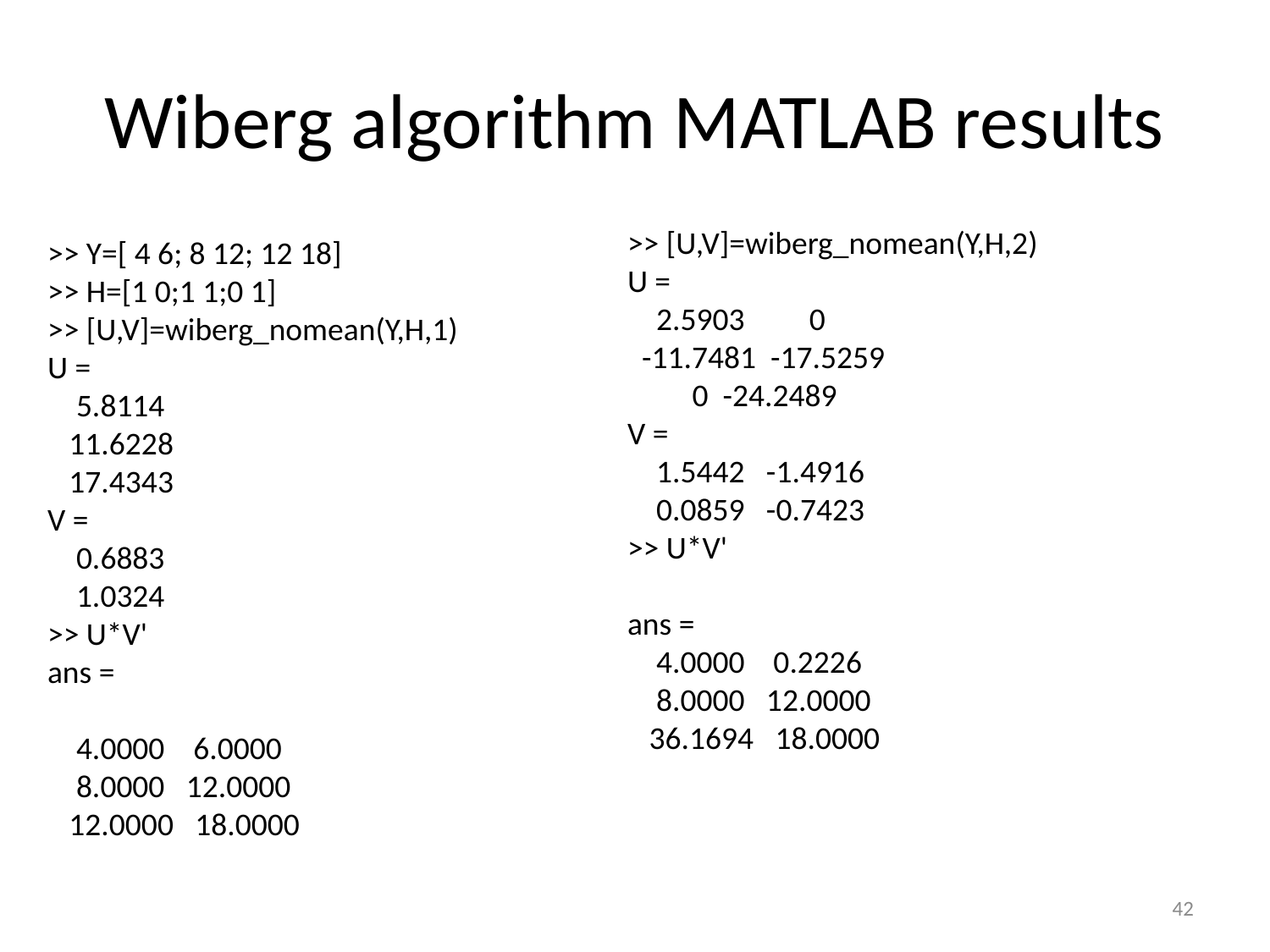

# Wiberg algorithm MATLAB results
>> [U,V]=wiberg_nomean(Y,H,2)
U =
    2.5903         0
  -11.7481  -17.5259
         0  -24.2489
V =
    1.5442   -1.4916
    0.0859   -0.7423
>> U*V'

ans =
    4.0000    0.2226
    8.0000   12.0000
   36.1694   18.0000
>> Y=[ 4 6; 8 12; 12 18]
>> H=[1 0;1 1;0 1]
>> [U,V]=wiberg_nomean(Y,H,1)
U =
    5.8114
   11.6228
   17.4343
V =
    0.6883
    1.0324
>> U*V'
ans =

    4.0000    6.0000
    8.0000   12.0000
   12.0000   18.0000
42